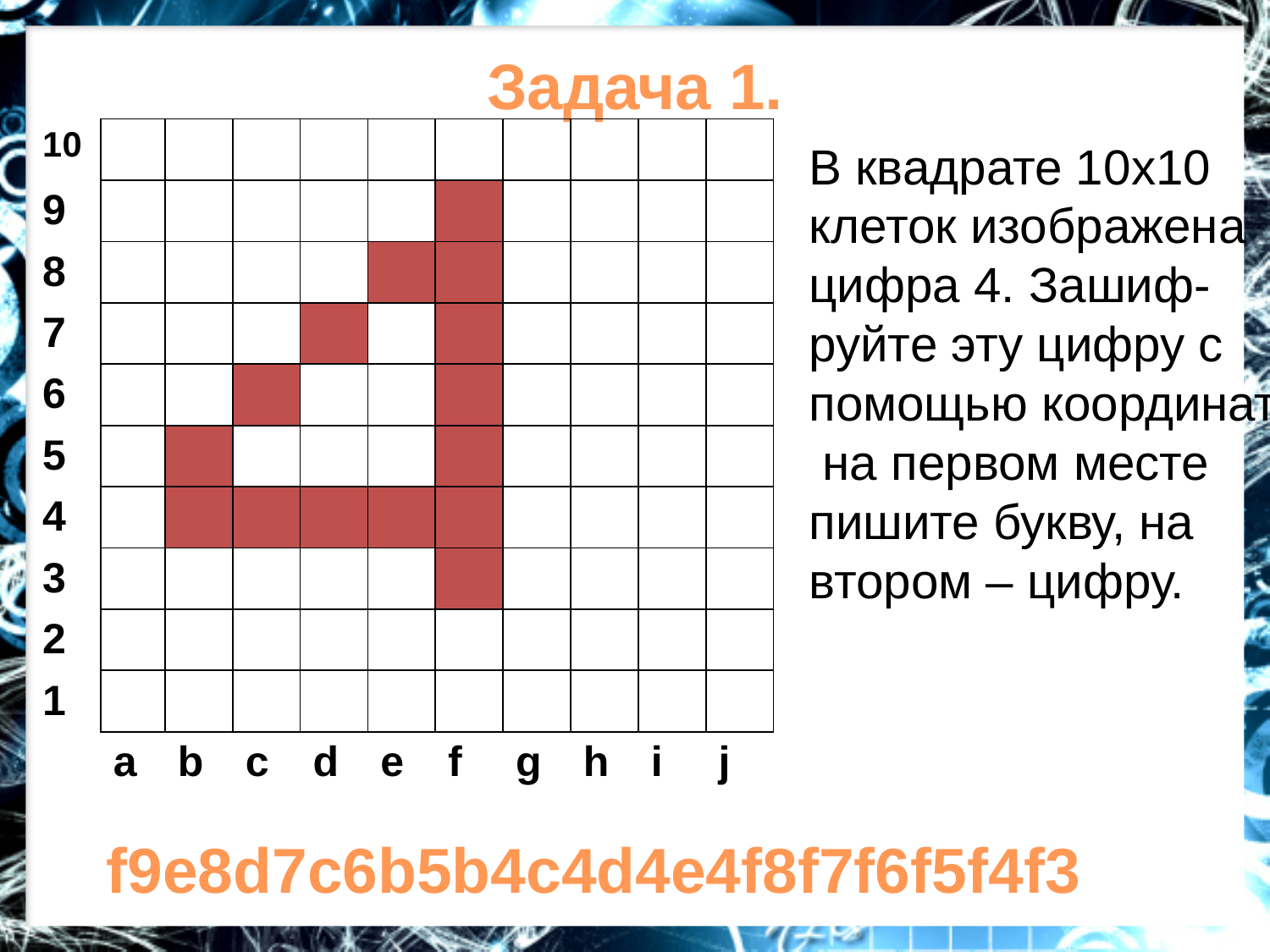

# Задача 1.
| 10 |  |  |  |  |  |  |  |  |  |  |
| --- | --- | --- | --- | --- | --- | --- | --- | --- | --- | --- |
| 9 |  |  |  |  |  |  |  |  |  |  |
| 8 |  |  |  |  |  |  |  |  |  |  |
| 7 |  |  |  |  |  |  |  |  |  |  |
| 6 |  |  |  |  |  |  |  |  |  |  |
| 5 |  |  |  |  |  |  |  |  |  |  |
| 4 |  |  |  |  |  |  |  |  |  |  |
| 3 |  |  |  |  |  |  |  |  |  |  |
| 2 |  |  |  |  |  |  |  |  |  |  |
| 1 |  |  |  |  |  |  |  |  |  |  |
|  | a | b | c | d | e | f | g | h | i | j |
В квадрате 10x10
клеток изображена
цифра 4. Зашиф-
руйте эту цифру с
помощью координат:
 на первом месте
пишите букву, на
втором – цифру.
f9e8d7c6b5b4c4d4e4f8f7f6f5f4f3